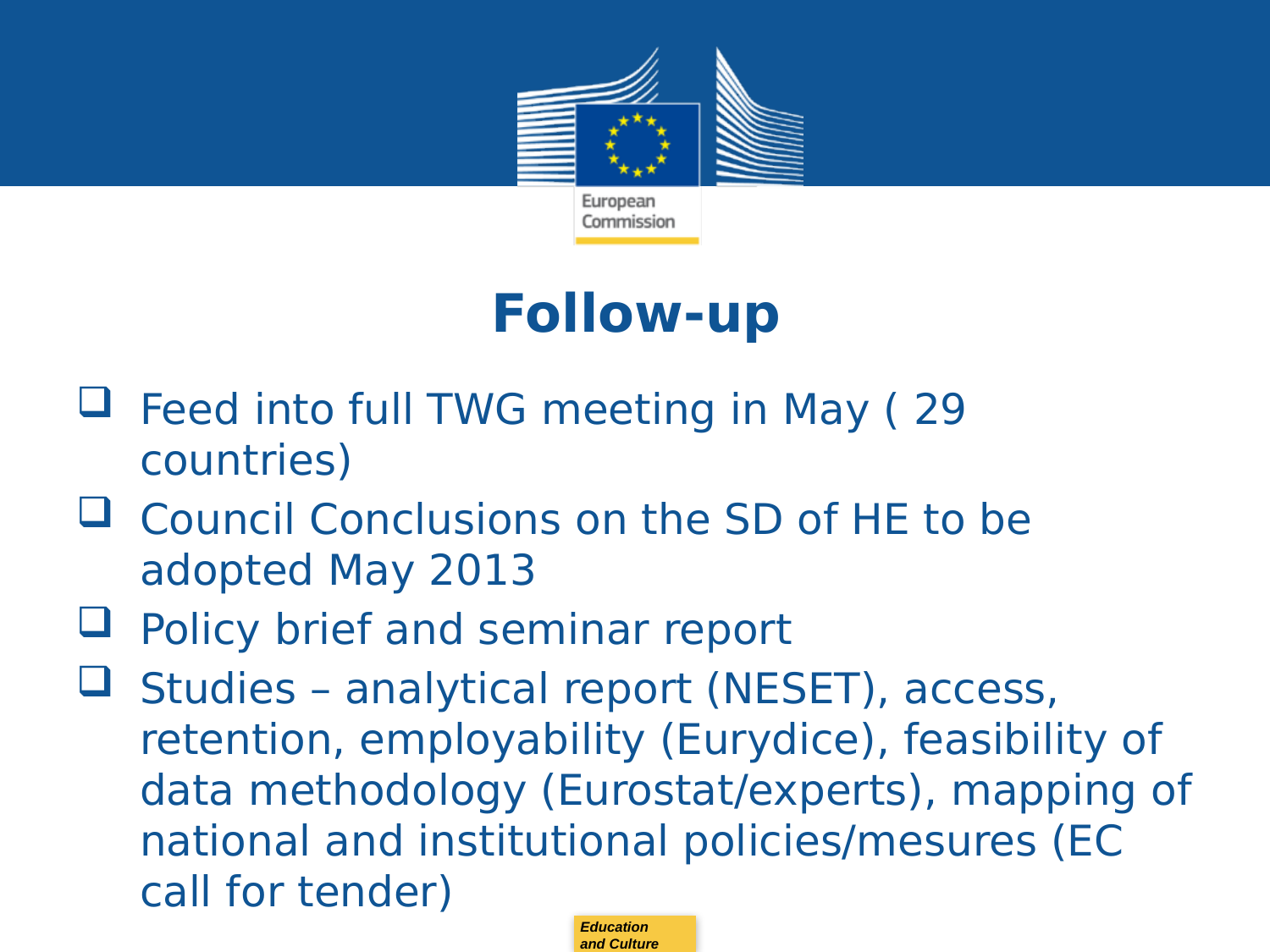

# Follow-up
Feed into full TWG meeting in May ( 29 countries)
Council Conclusions on the SD of HE to be adopted May 2013
Policy brief and seminar report
Studies – analytical report (NESET), access, retention, employability (Eurydice), feasibility of data methodology (Eurostat/experts), mapping of national and institutional policies/mesures (EC call for tender)

Education
and Culture